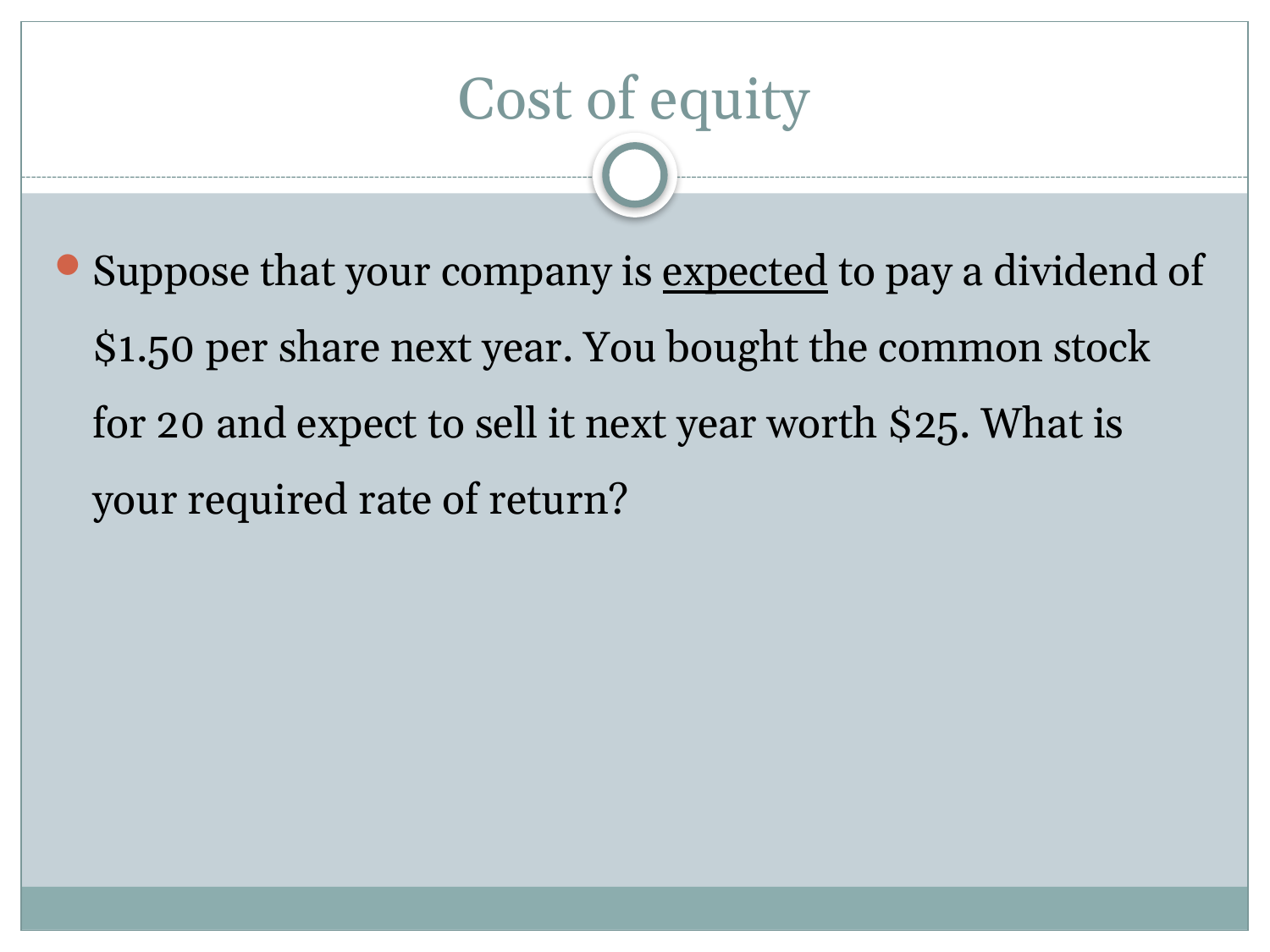

# Cost of equity
Suppose that your company is expected to pay a dividend of $1.50 per share next year. You bought the common stock for 20 and expect to sell it next year worth $25. What is your required rate of return?